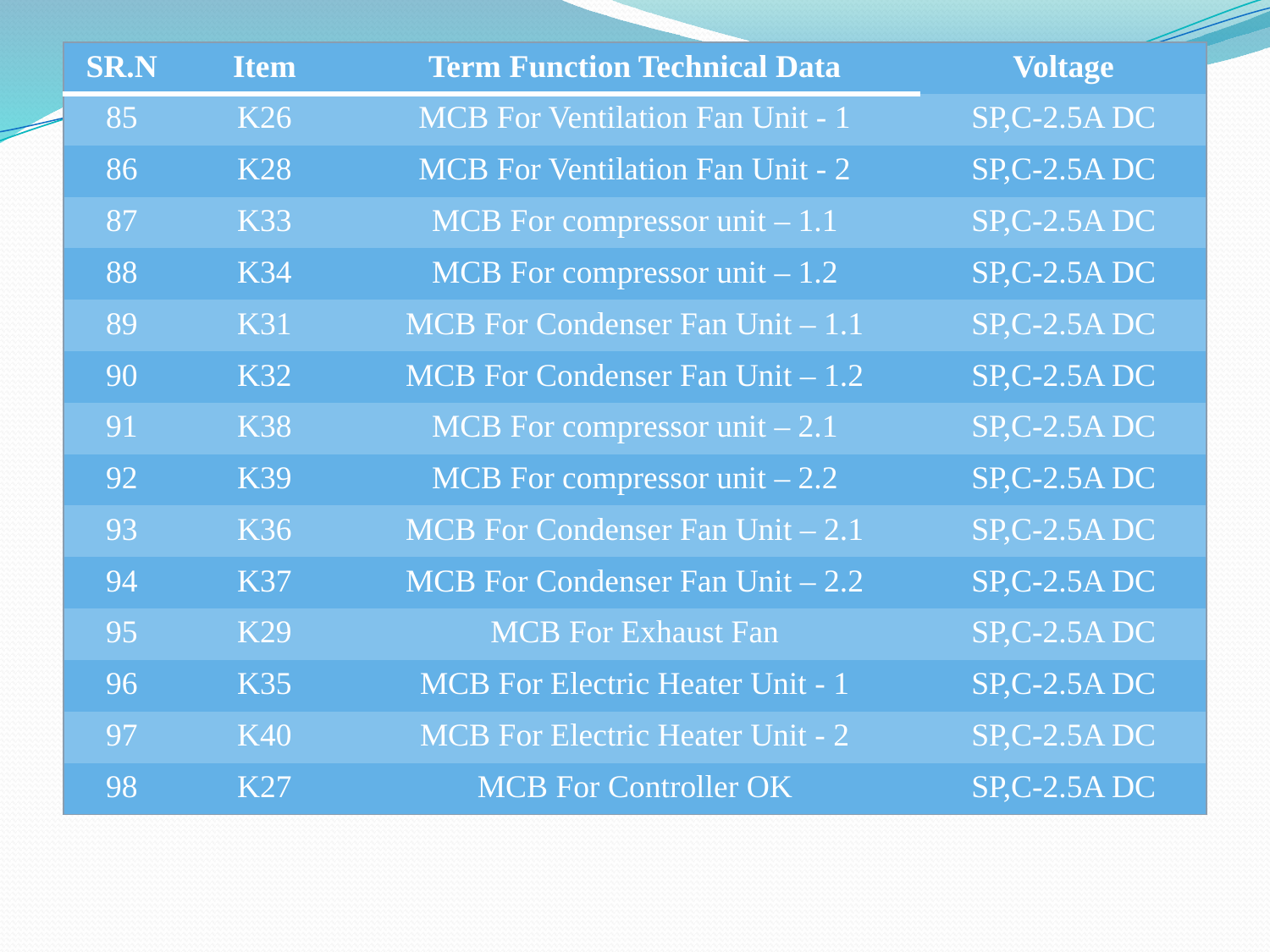

| SR.N | Item | Term Function Technical Data | Voltage |
| --- | --- | --- | --- |
| 85 | K26 | MCB For Ventilation Fan Unit - 1 | SP,C-2.5A DC |
| 86 | K28 | MCB For Ventilation Fan Unit - 2 | SP,C-2.5A DC |
| 87 | K33 | MCB For compressor unit – 1.1 | SP,C-2.5A DC |
| 88 | K34 | MCB For compressor unit – 1.2 | SP,C-2.5A DC |
| 89 | K31 | MCB For Condenser Fan Unit – 1.1 | SP,C-2.5A DC |
| 90 | K32 | MCB For Condenser Fan Unit – 1.2 | SP,C-2.5A DC |
| 91 | K38 | MCB For compressor unit – 2.1 | SP,C-2.5A DC |
| 92 | K39 | MCB For compressor unit – 2.2 | SP,C-2.5A DC |
| 93 | K36 | MCB For Condenser Fan Unit – 2.1 | SP,C-2.5A DC |
| 94 | K37 | MCB For Condenser Fan Unit – 2.2 | SP,C-2.5A DC |
| 95 | K29 | MCB For Exhaust Fan | SP,C-2.5A DC |
| 96 | K35 | MCB For Electric Heater Unit - 1 | SP,C-2.5A DC |
| 97 | K40 | MCB For Electric Heater Unit - 2 | SP,C-2.5A DC |
| 98 | K27 | MCB For Controller OK | SP,C-2.5A DC |
#